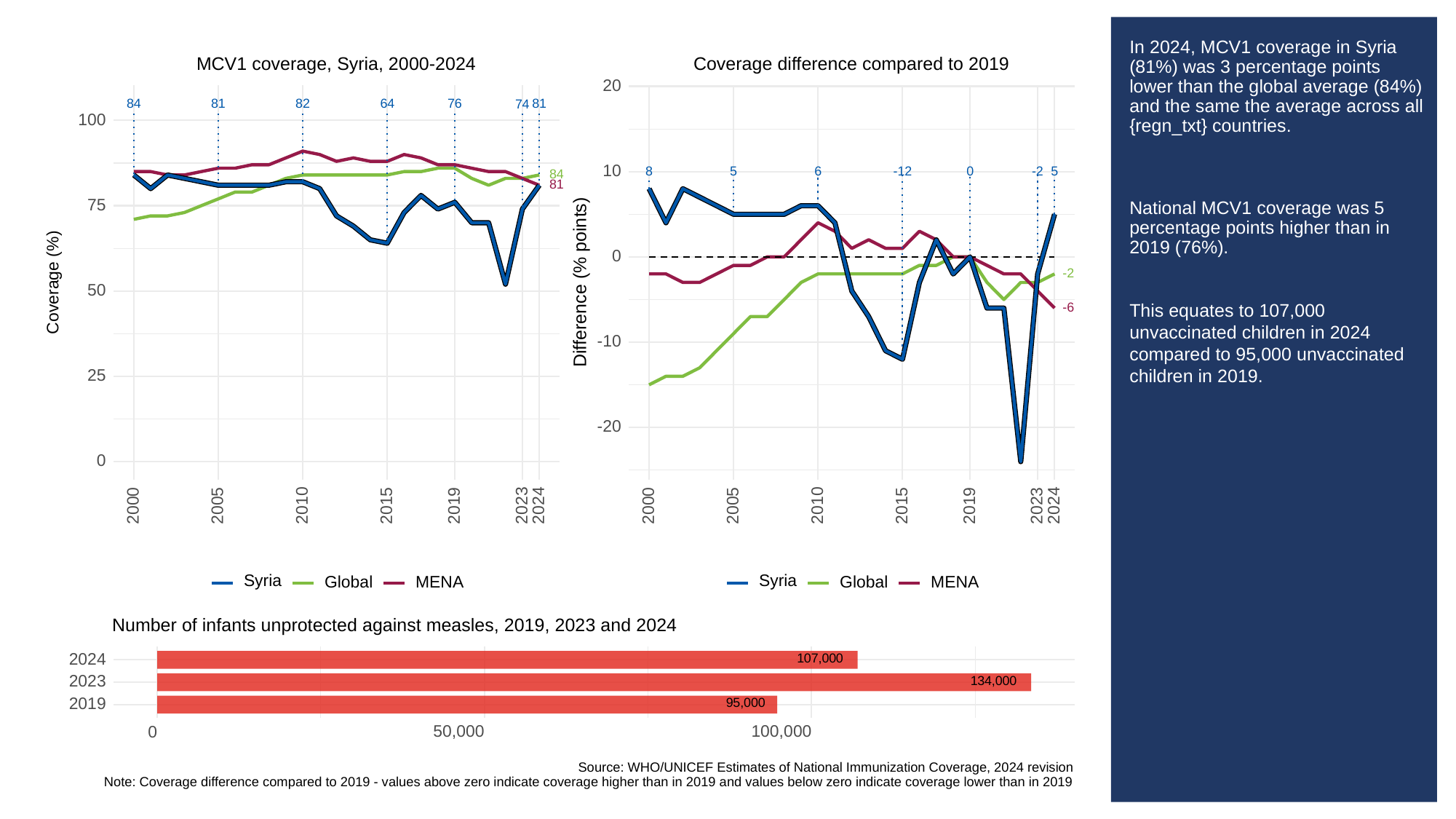

# In 2024, MCV1 coverage in Syria (81%) was 3 percentage points lower than the global average (84%) and the same the average across all {regn_txt} countries.

National MCV1 coverage was 5 percentage points higher than in 2019 (76%).

This equates to 107,000 unvaccinated children in 2024 compared to 95,000 unvaccinated children in 2019.

MCV1 coverage, Syria, 2000-2024
Coverage difference compared to 2019
20

84
81
82
64
76
81
74

100

10
8
6
0
-12
-2
5
5

84

81

75

0

-2
Difference (% points)
Coverage (%)
50

-6

-10

25

-20

0

2023
2023
2000
2005
2010
2015
2019
2024
2000
2005
2010
2015
2019
2024
Syria
Syria
Global
Global
MENA
MENA

Number of infants unprotected against measles, 2019, 2023 and 2024

107,000
2024

134,000
2023

95,000
2019

50,000
100,000
0
Source: WHO/UNICEF Estimates of National Immunization Coverage, 2024 revision
Note: Coverage difference compared to 2019 - values above zero indicate coverage higher than in 2019 and values below zero indicate coverage lower than in 2019